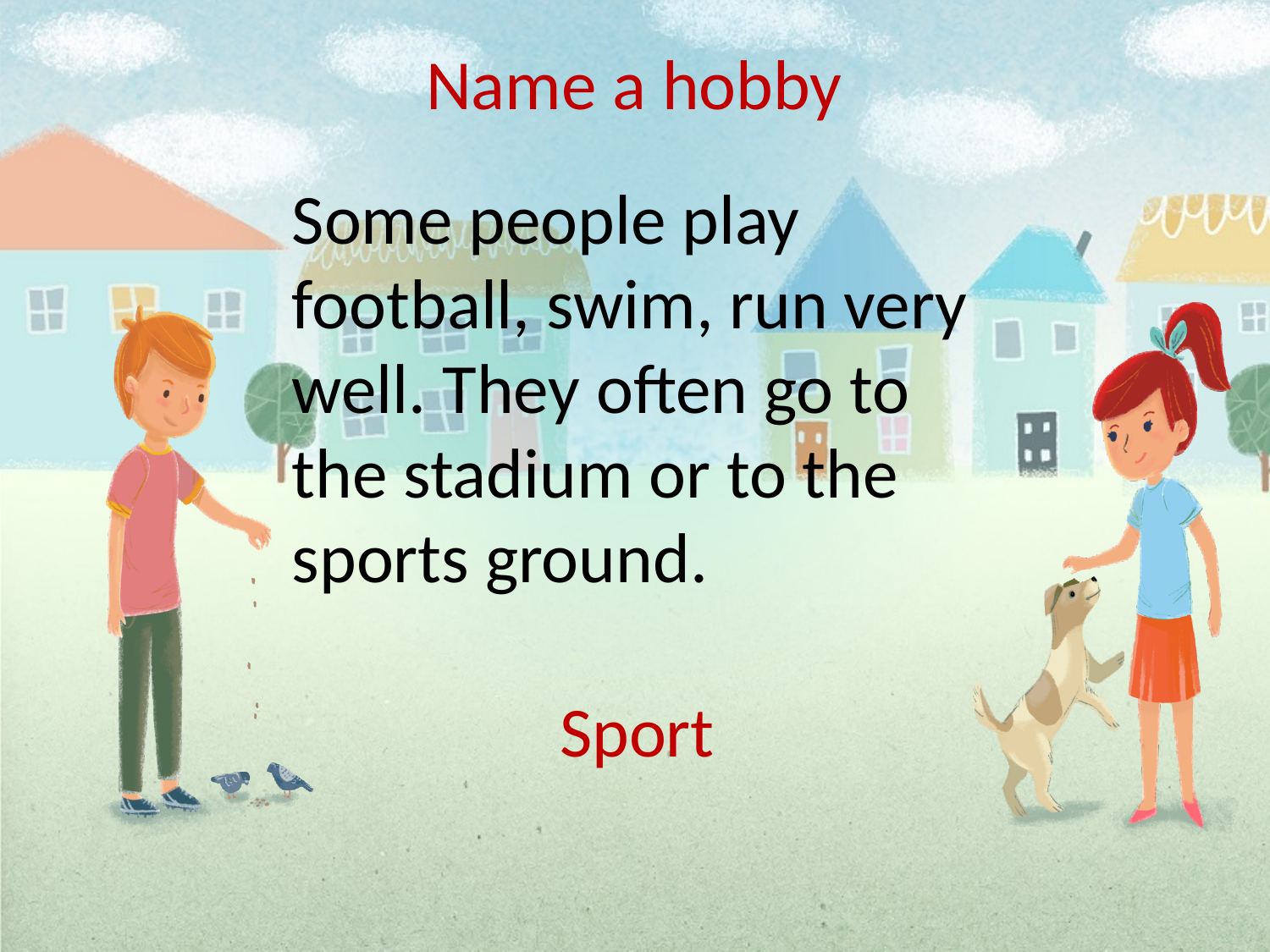

Name a hobby
Some people play football, swim, run very well. They often go to the stadium or to the sports ground.
Sport